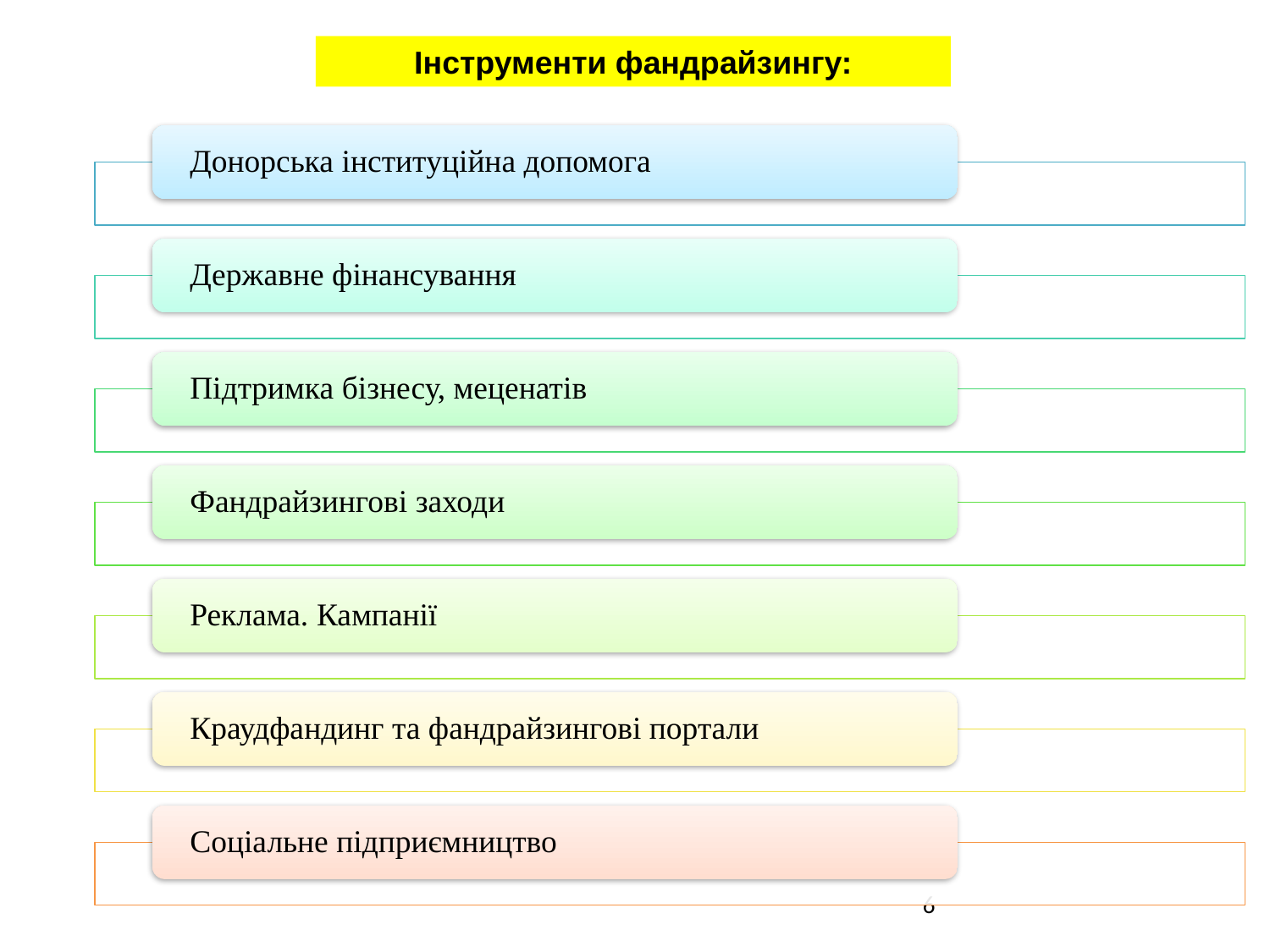

Інструменти фандрайзингу:
Донорська інституційна допомога
Державне фінансування
Підтримка бізнесу, меценатів
Фандрайзингові заходи
Реклама. Кампанії
Краудфандинг та фандрайзингові портали
Соціальне підприємництво
6